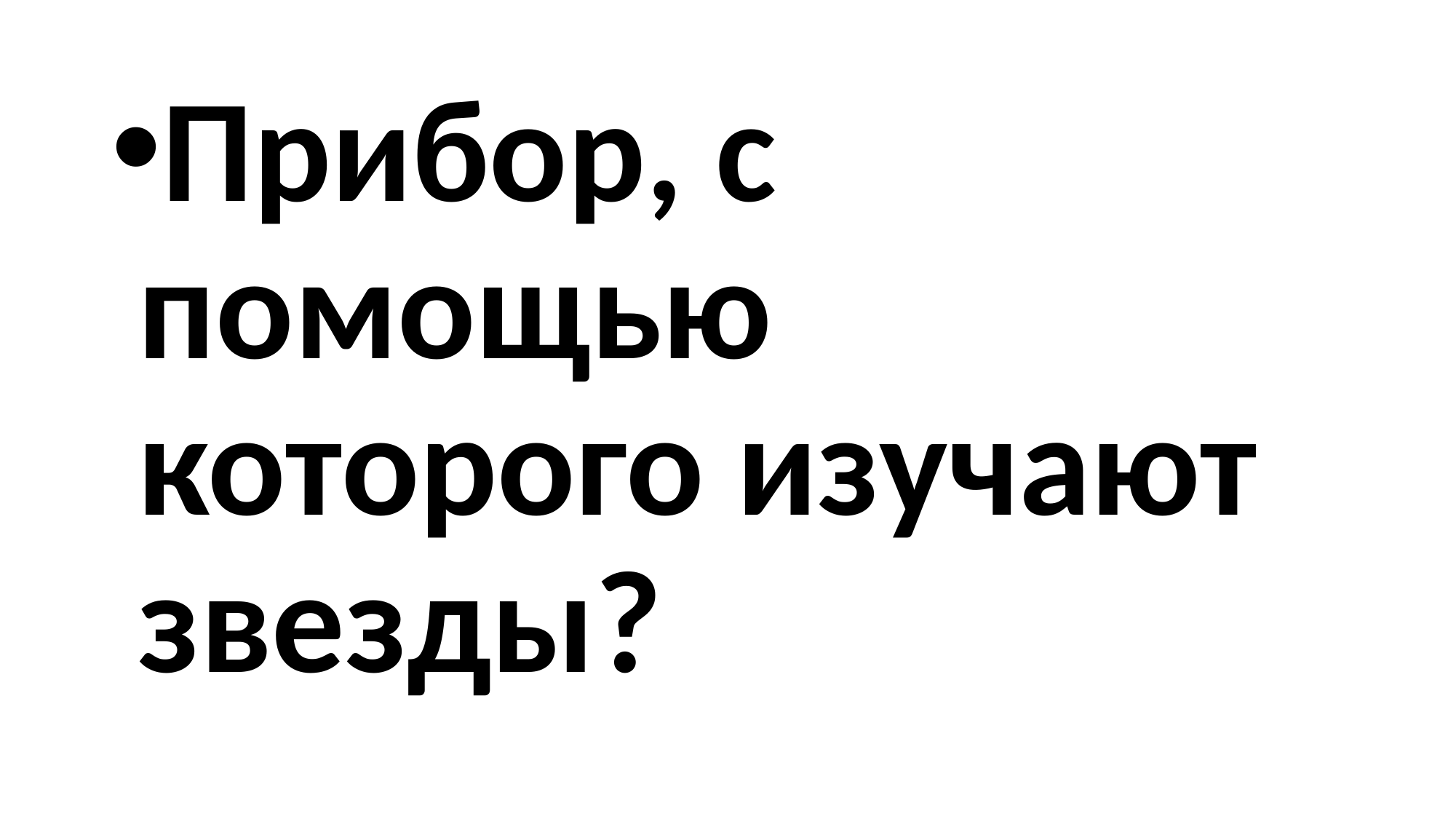

#
Прибор, с помощью которого изучают звезды?